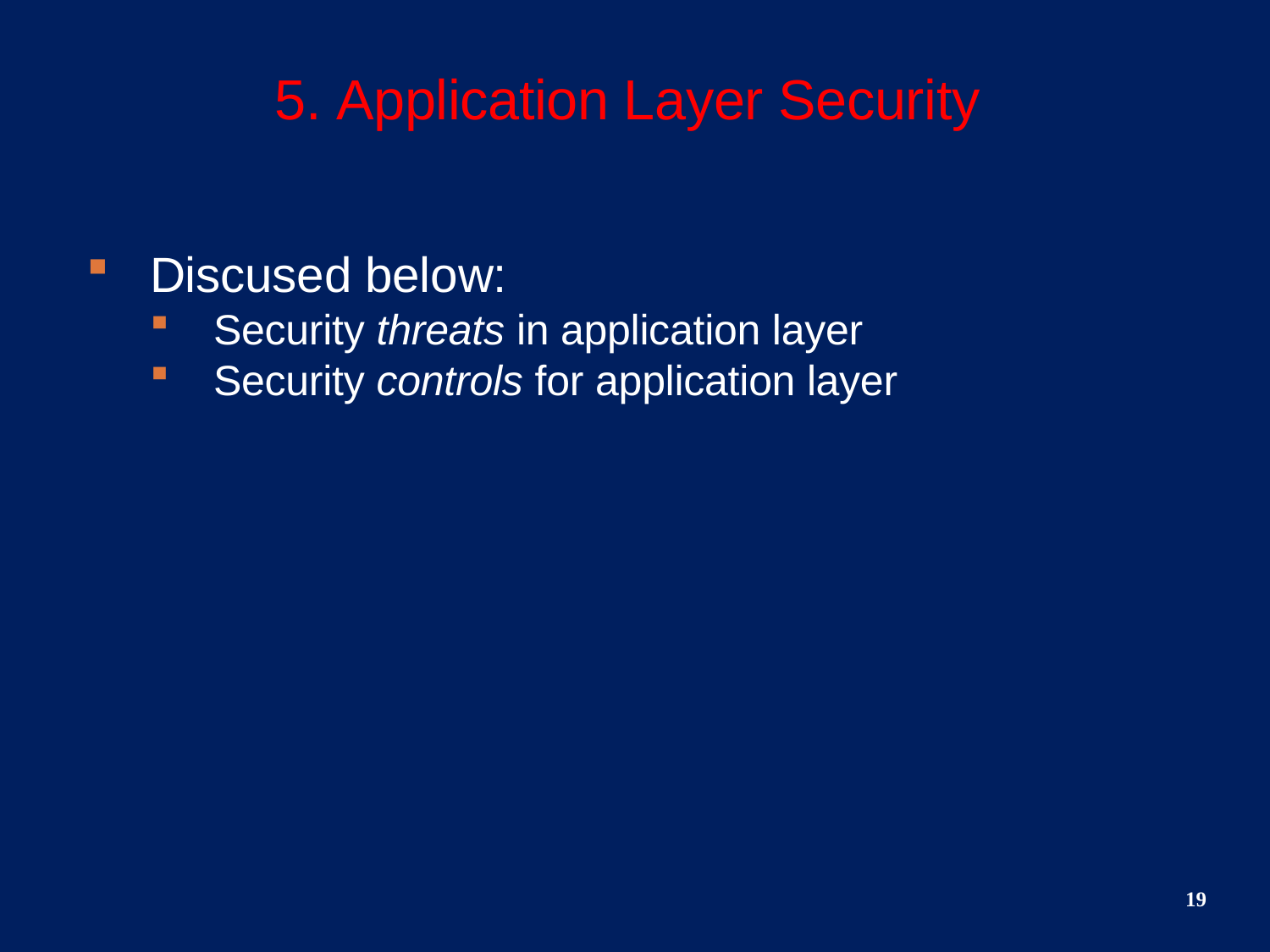

# 5. Application Layer Security
Discused below:
Security threats in application layer
Security controls for application layer

19